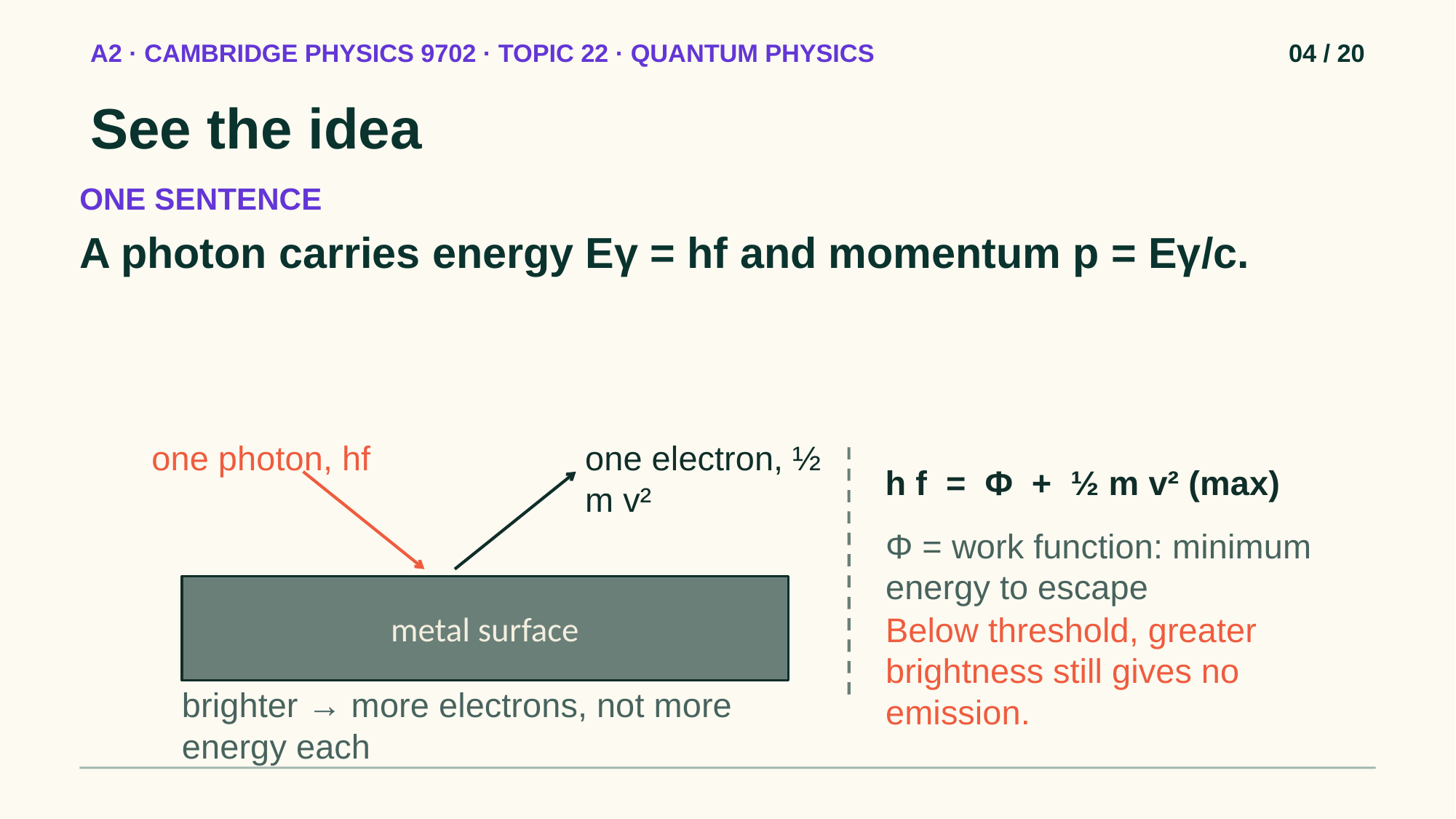

A2 · CAMBRIDGE PHYSICS 9702 · TOPIC 22 · QUANTUM PHYSICS
04 / 20
See the idea
ONE SENTENCE
A photon carries energy Eγ = hf and momentum p = Eγ/c.
one photon, hf
one electron, ½ m v²

h f  =  Φ  +  ½ m v² (max)

Φ = work function: minimum energy to escape
metal surface
Below threshold, greater brightness still gives no emission.
brighter → more electrons, not more energy each